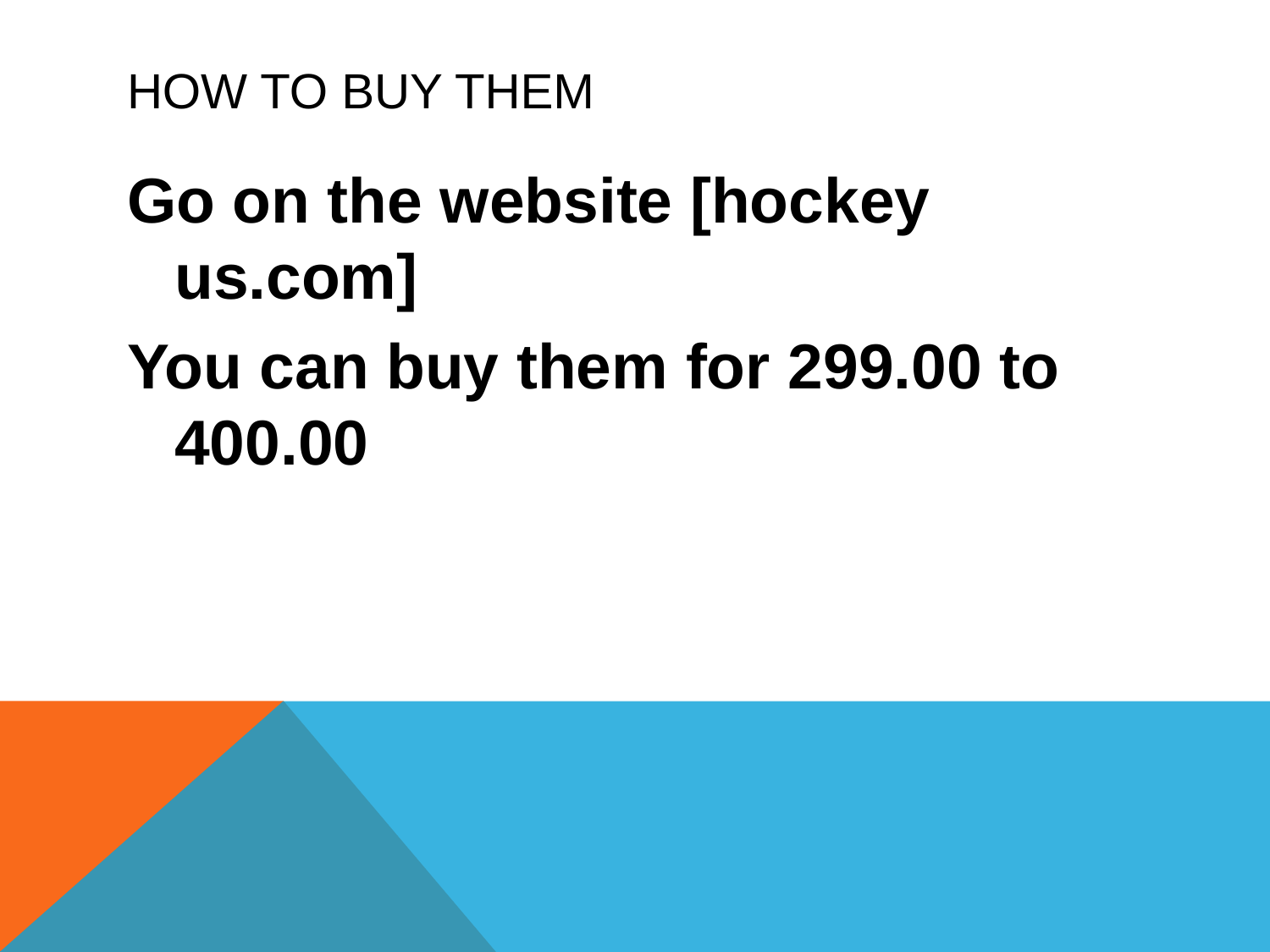

# How to buy them
Go on the website [hockey us.com]
You can buy them for 299.00 to 400.00